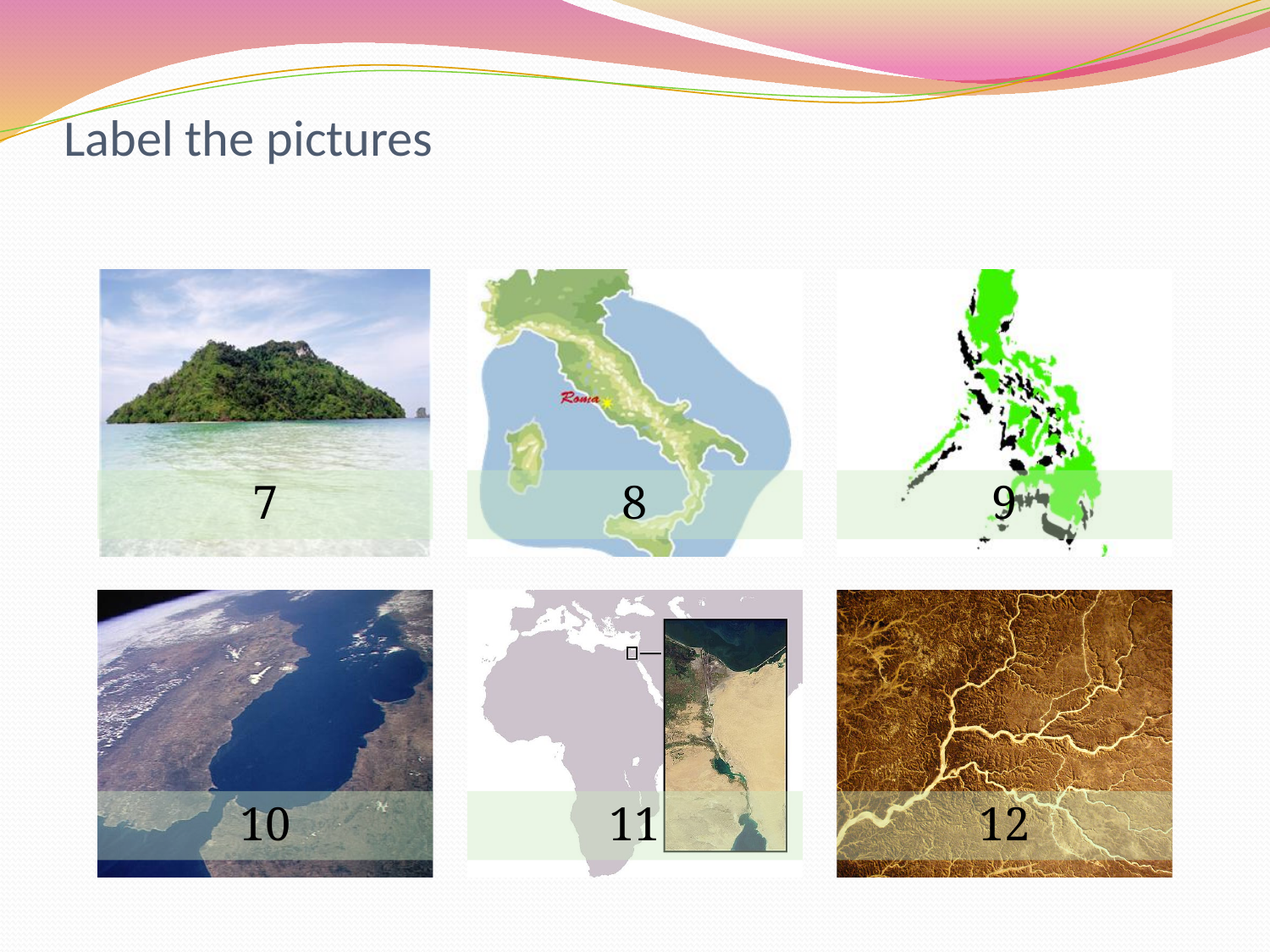

# Label the pictures
7
8
9
10
11
12